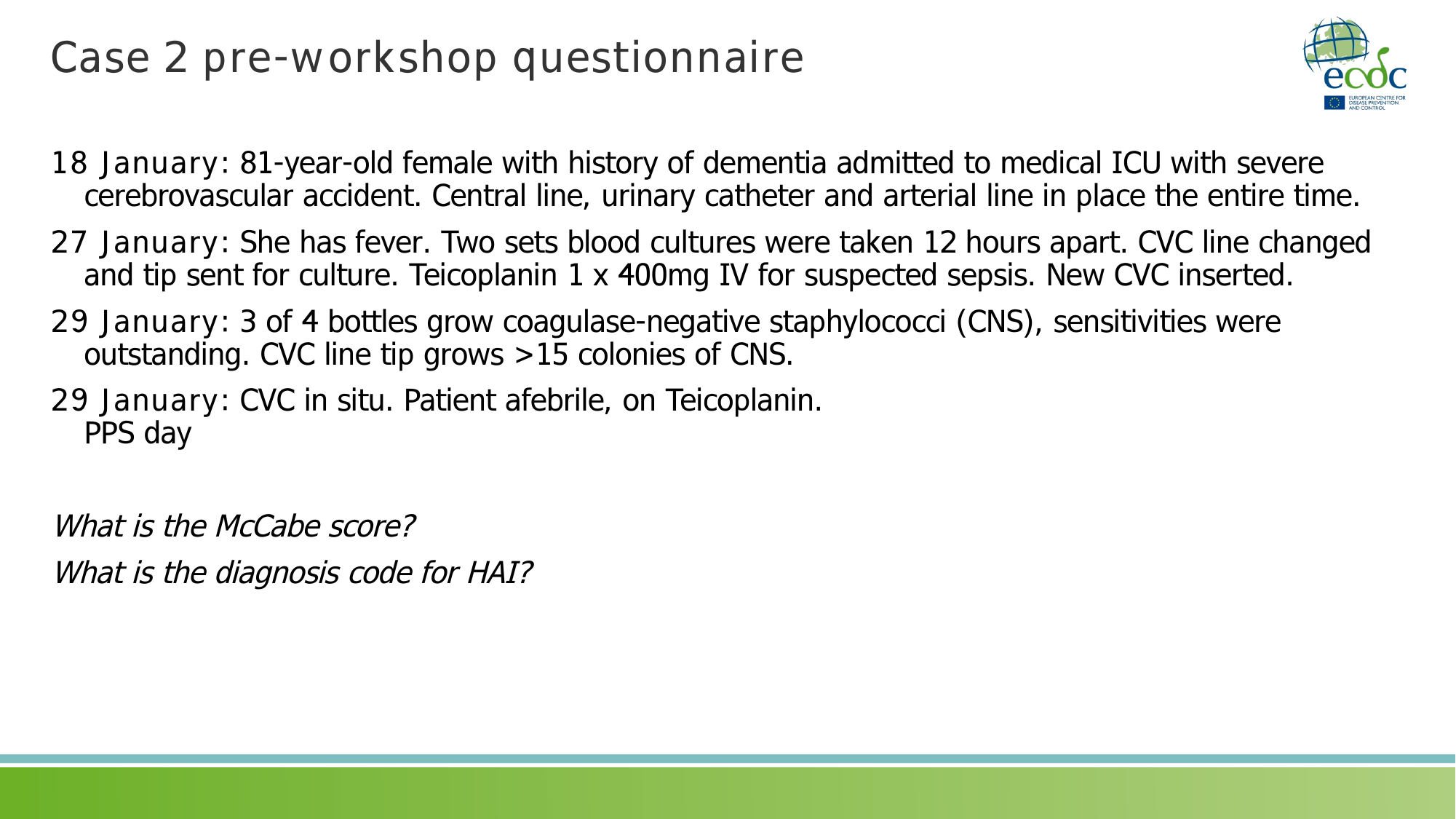

# Case 2 pre-workshop questionnaire
18 January: 81-year-old female with history of dementia admitted to medical ICU with severe cerebrovascular accident. Central line, urinary catheter and arterial line in place the entire time.
27 January: She has fever. Two sets blood cultures were taken 12 hours apart. CVC line changed and tip sent for culture. Teicoplanin 1 x 400mg IV for suspected sepsis. New CVC inserted.
29 January: 3 of 4 bottles grow coagulase-negative staphylococci (CNS), sensitivities were outstanding. CVC line tip grows >15 colonies of CNS.
29 January: CVC in situ. Patient afebrile, on Teicoplanin.
PPS day

What is the McCabe score?
What is the diagnosis code for HAI?